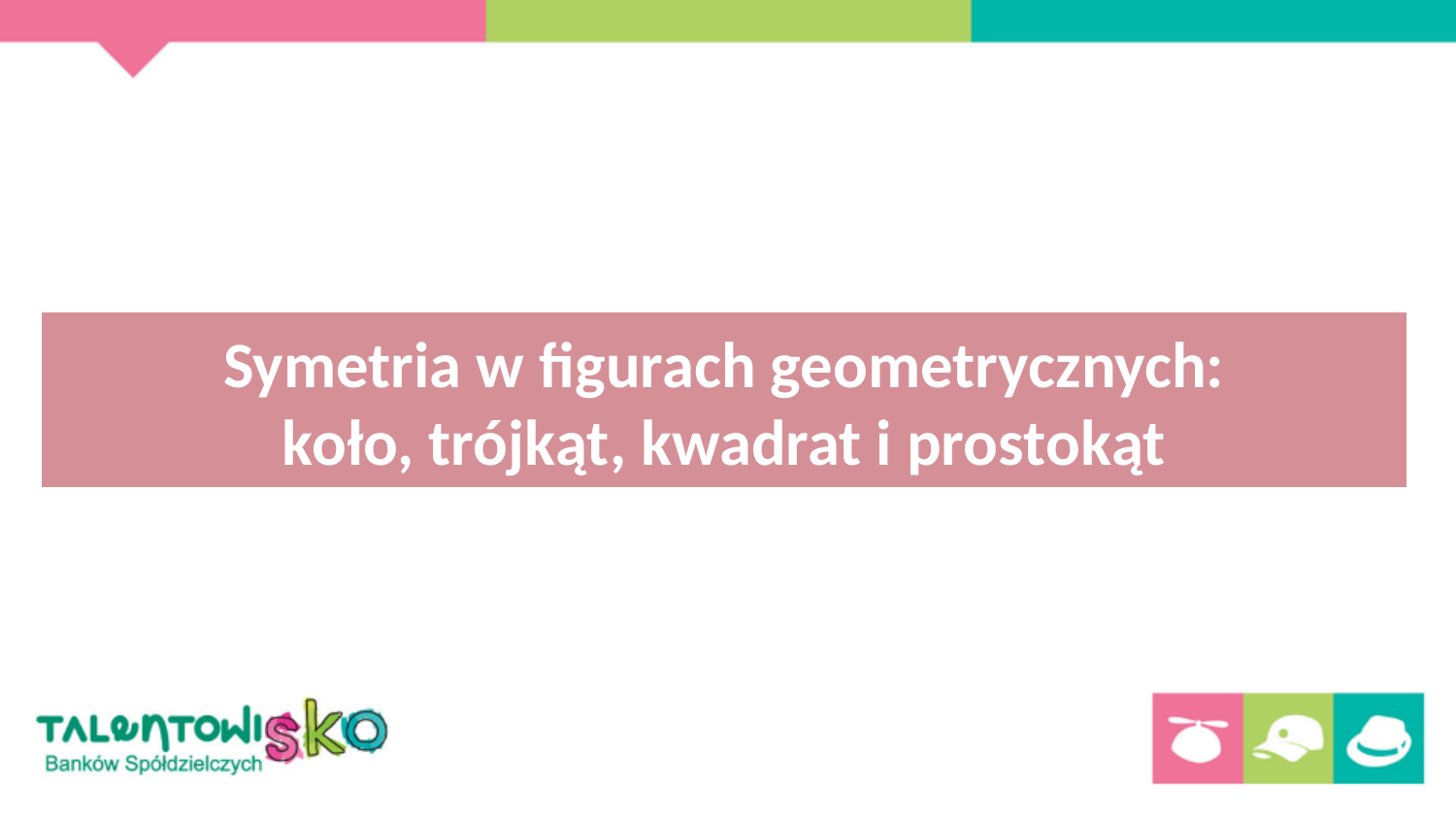

Symetria w figurach geometrycznych:
koło, trójkąt, kwadrat i prostokąt